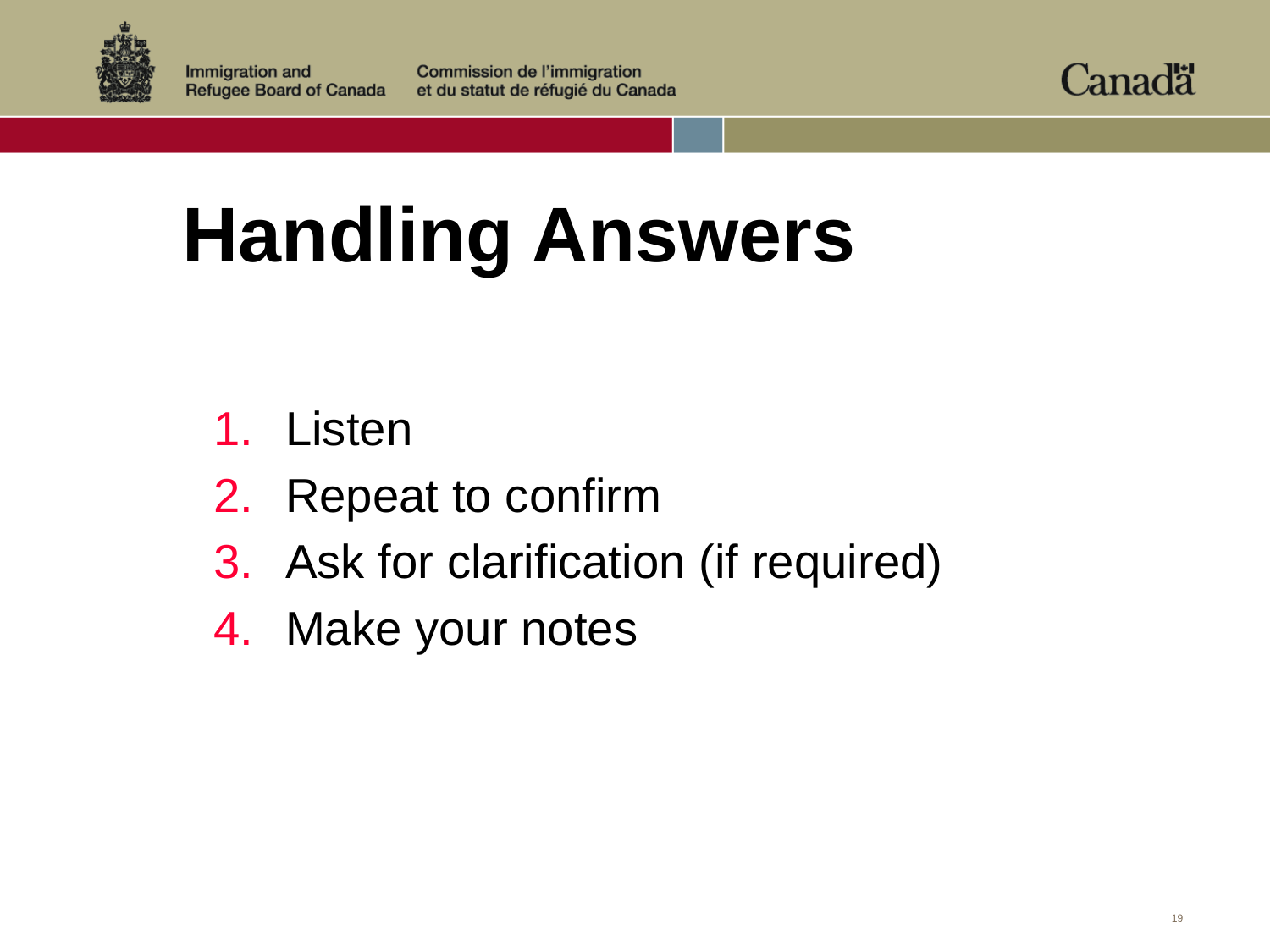

# Handling Answers
Listen
Repeat to confirm
Ask for clarification (if required)
Make your notes

19